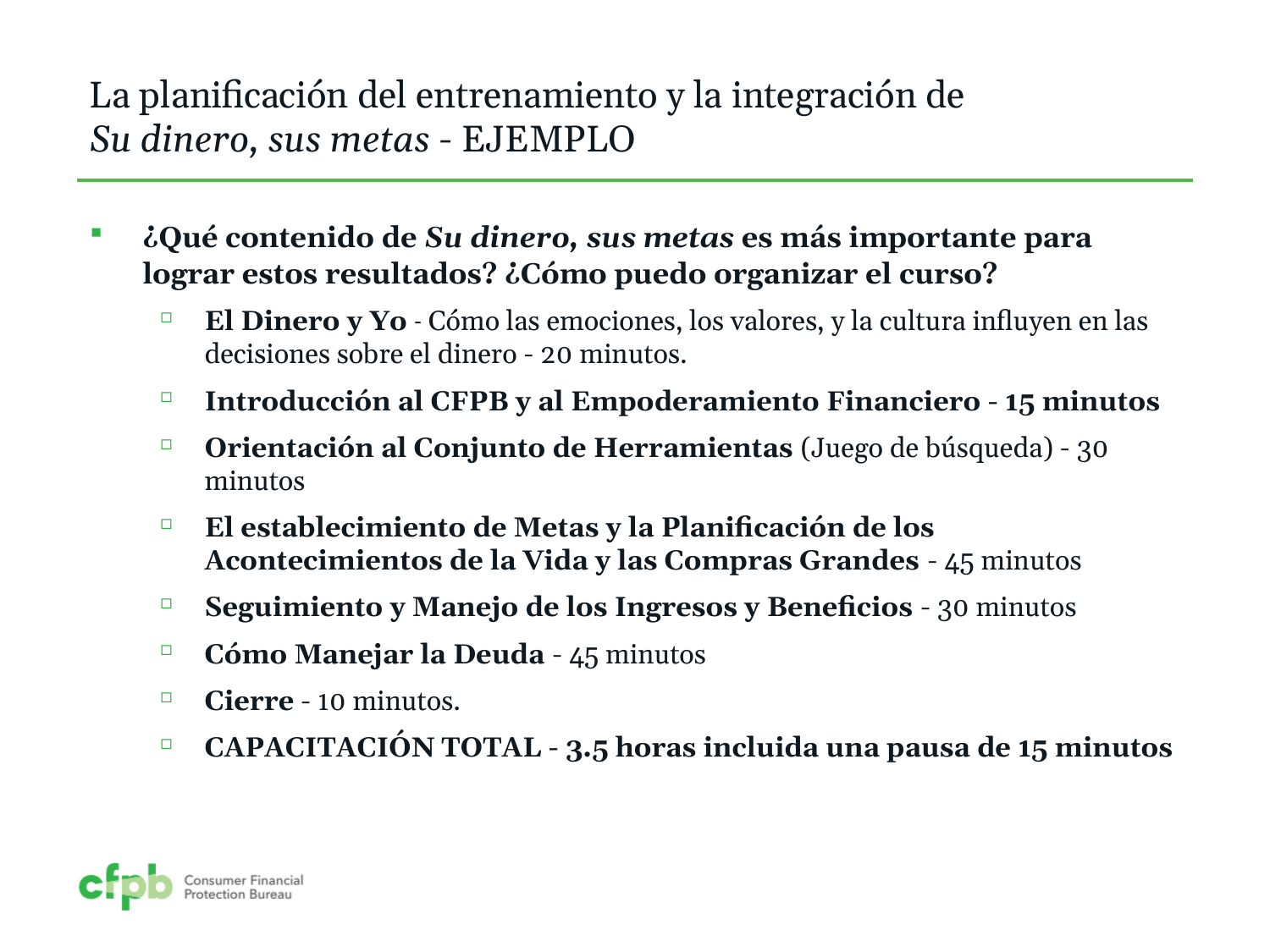

# La planificación del entrenamiento y la integración de Su dinero, sus metas - EJEMPLO
¿Qué contenido de Su dinero, sus metas es más importante para lograr estos resultados? ¿Cómo puedo organizar el curso?
El Dinero y Yo ‑ Cómo las emociones, los valores, y la cultura influyen en las decisiones sobre el dinero - 20 minutos.
Introducción al CFPB y al Empoderamiento Financiero - 15 minutos
Orientación al Conjunto de Herramientas (Juego de búsqueda) - 30 minutos
El establecimiento de Metas y la Planificación de los Acontecimientos de la Vida y las Compras Grandes - 45 minutos
Seguimiento y Manejo de los Ingresos y Beneficios - 30 minutos
Cómo Manejar la Deuda - 45 minutos
Cierre - 10 minutos.
CAPACITACIÓN TOTAL - 3.5 horas incluida una pausa de 15 minutos